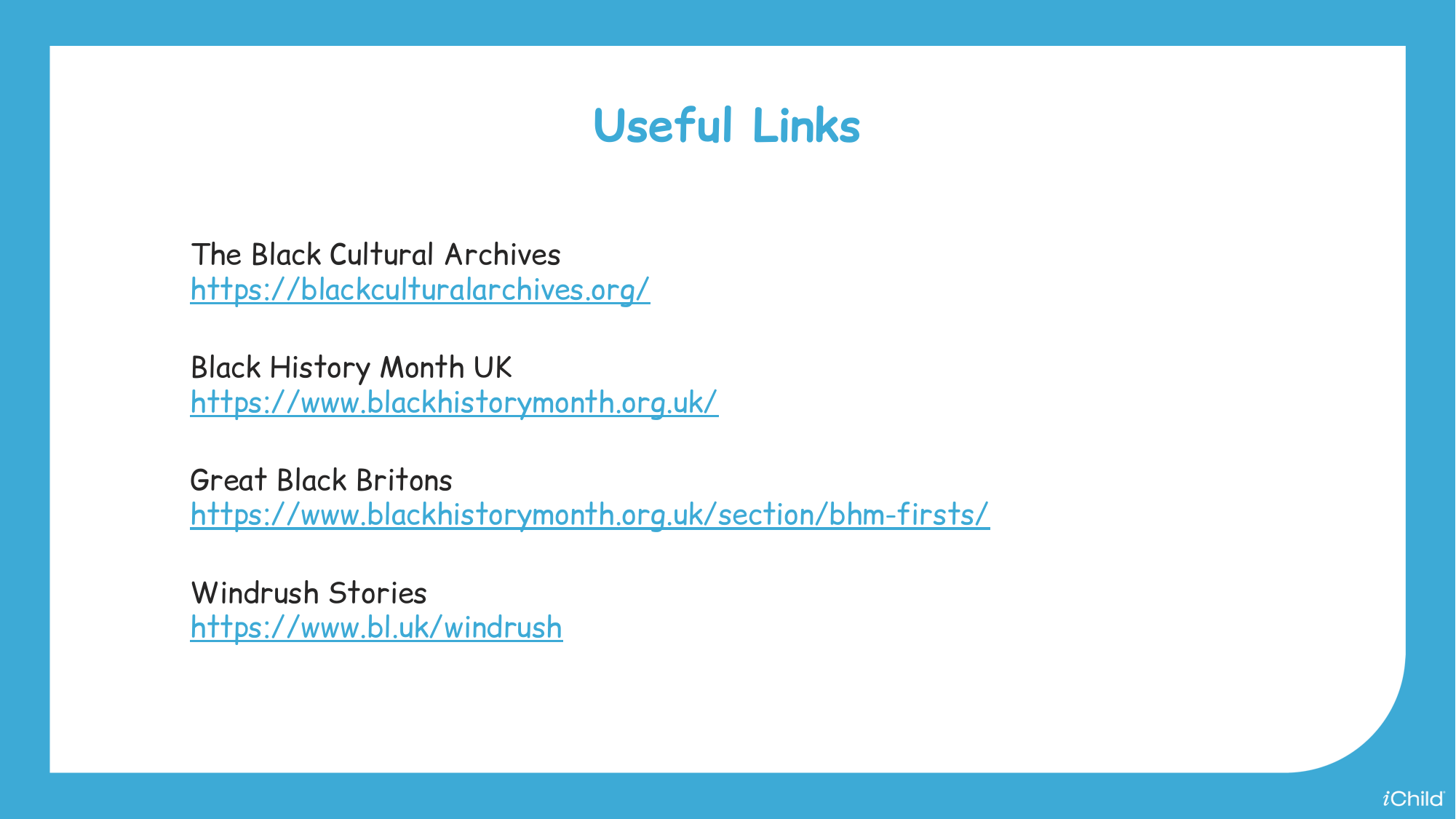

Useful Links
The Black Cultural Archives
https://blackculturalarchives.org/
Black History Month UK
https://www.blackhistorymonth.org.uk/
Great Black Britons
https://www.blackhistorymonth.org.uk/section/bhm-firsts/
Windrush Stories
https://www.bl.uk/windrush